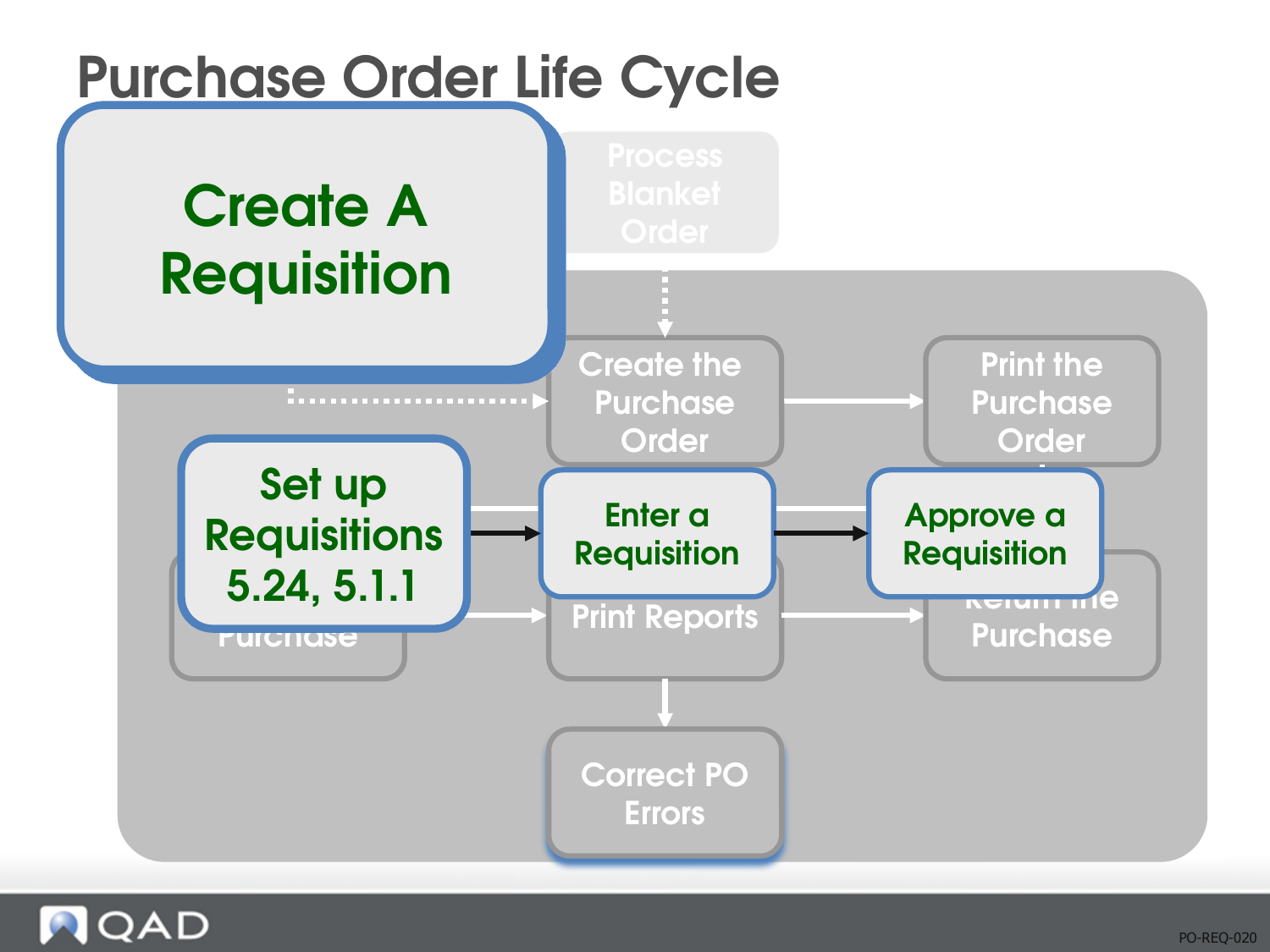

# Purchase Order Life Cycle
Create A Requisition
Process
Blanket Order
Create a
Requisition

Create the
Purchase Order
Print the
Purchase Order
Receive the
Purchase
Print Reports
Return the
Purchase
Correct PO Errors
Set up
Requisitions
5.24, 5.1.1
Set up
Requisitions
Enter a
Requisition
Approve a
Requisition
PO-REQ-020